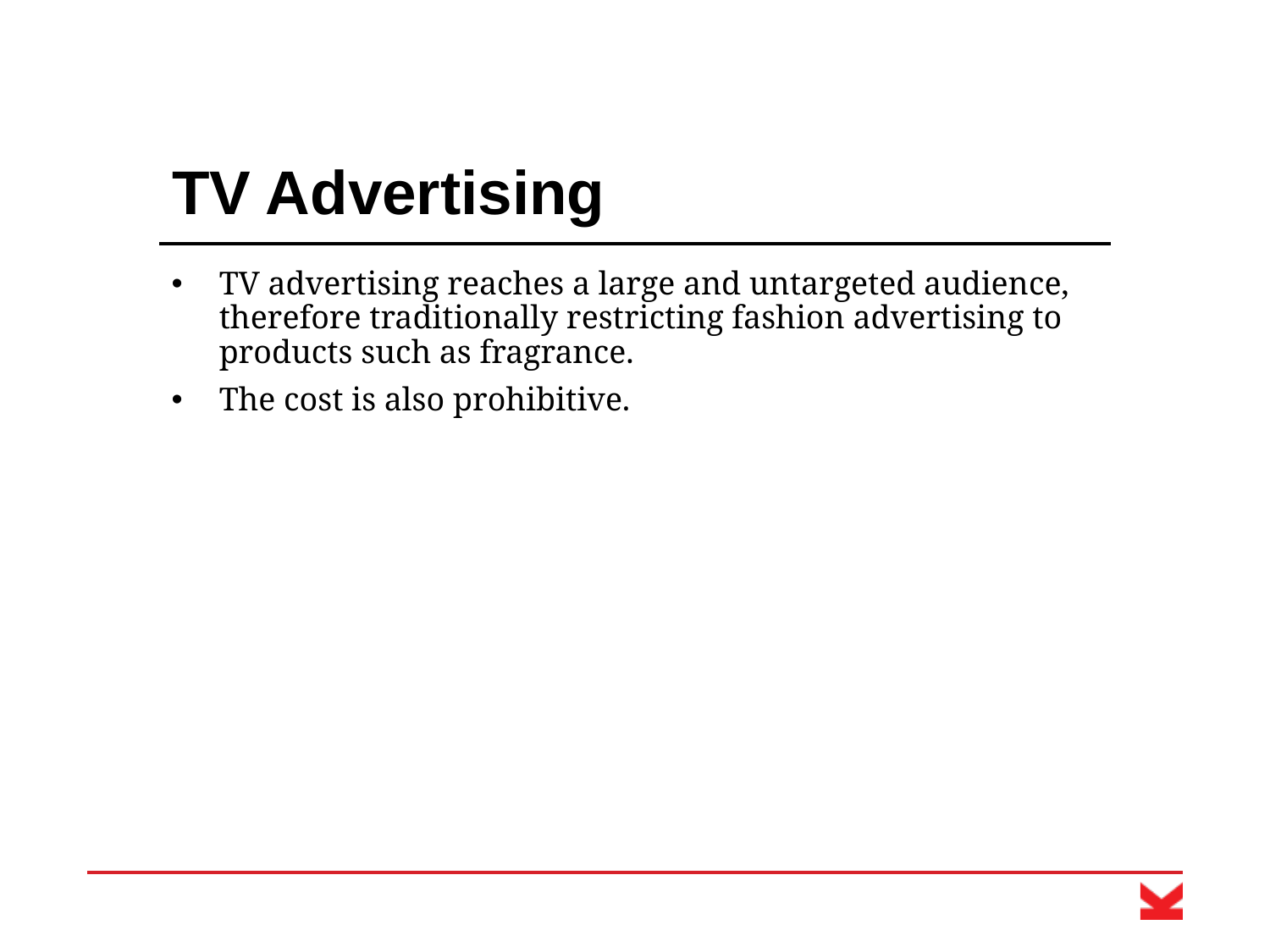

# TV Advertising
TV advertising reaches a large and untargeted audience, therefore traditionally restricting fashion advertising to products such as fragrance.
The cost is also prohibitive.